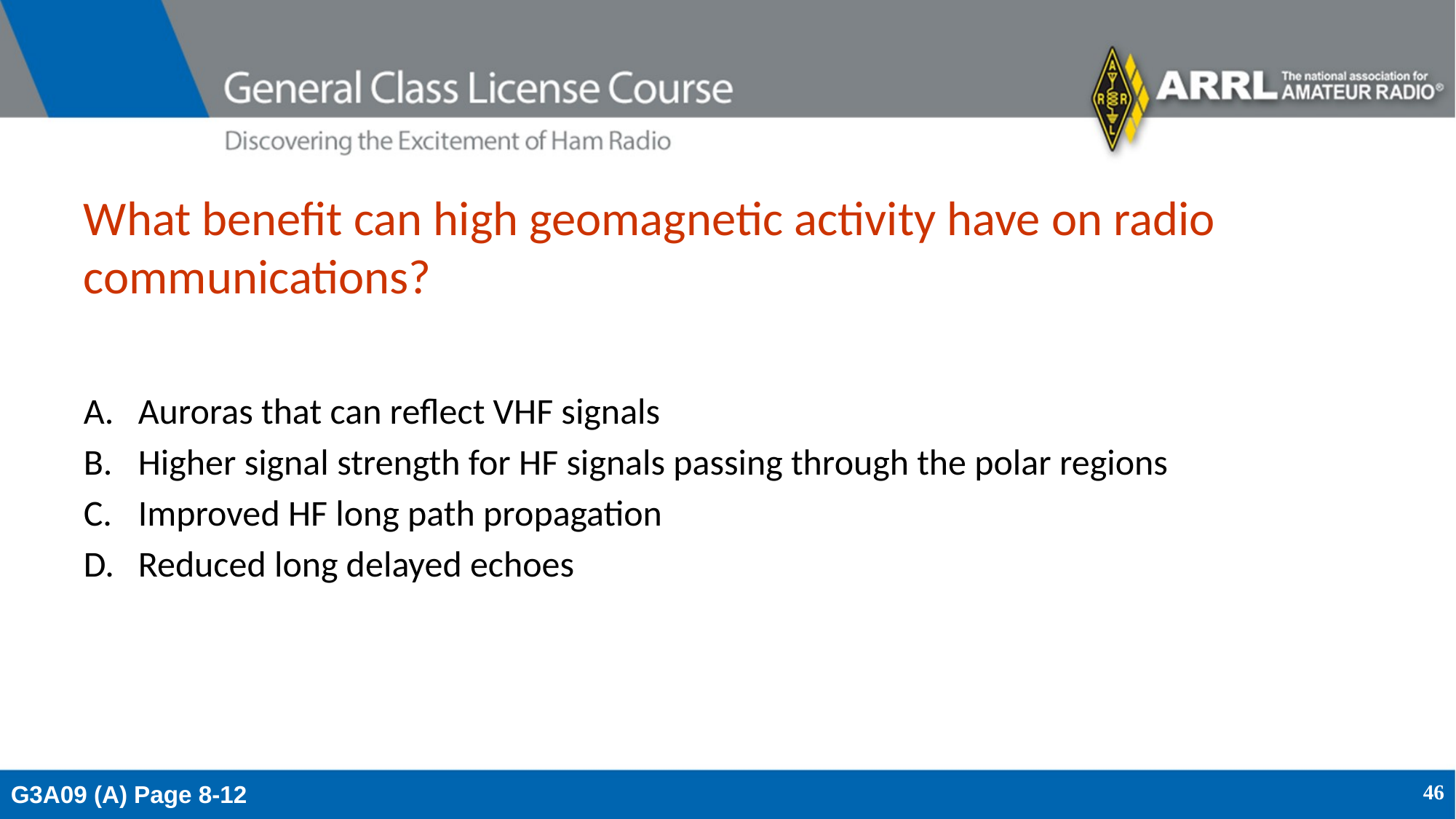

# What benefit can high geomagnetic activity have on radio communications?
Auroras that can reflect VHF signals
Higher signal strength for HF signals passing through the polar regions
Improved HF long path propagation
Reduced long delayed echoes
G3A09 (A) Page 8-12
46